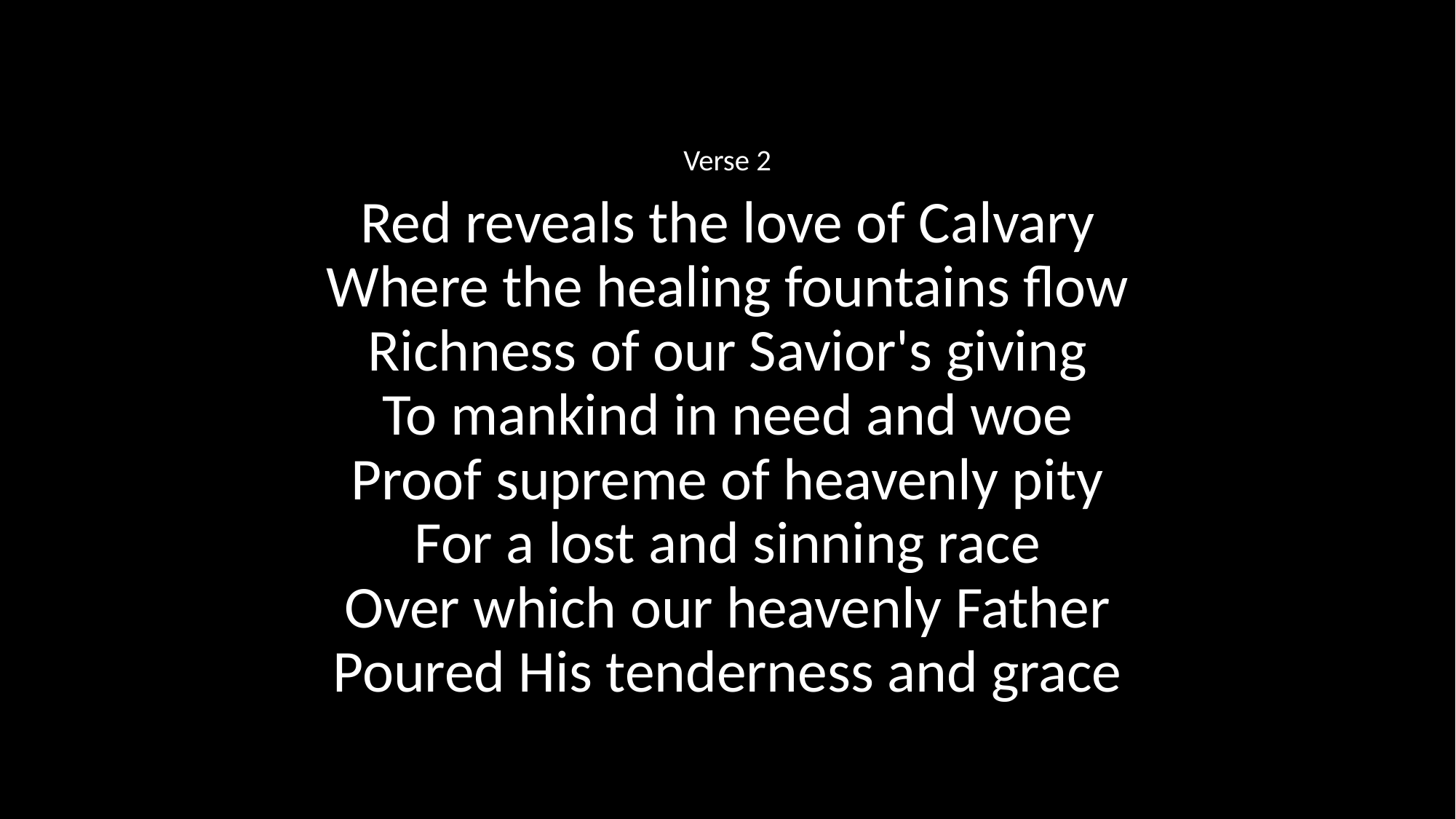

Verse 2
Red reveals the love of Calvary
Where the healing fountains flow
Richness of our Savior's giving
To mankind in need and woe
Proof supreme of heavenly pity
For a lost and sinning race
Over which our heavenly Father
Poured His tenderness and grace